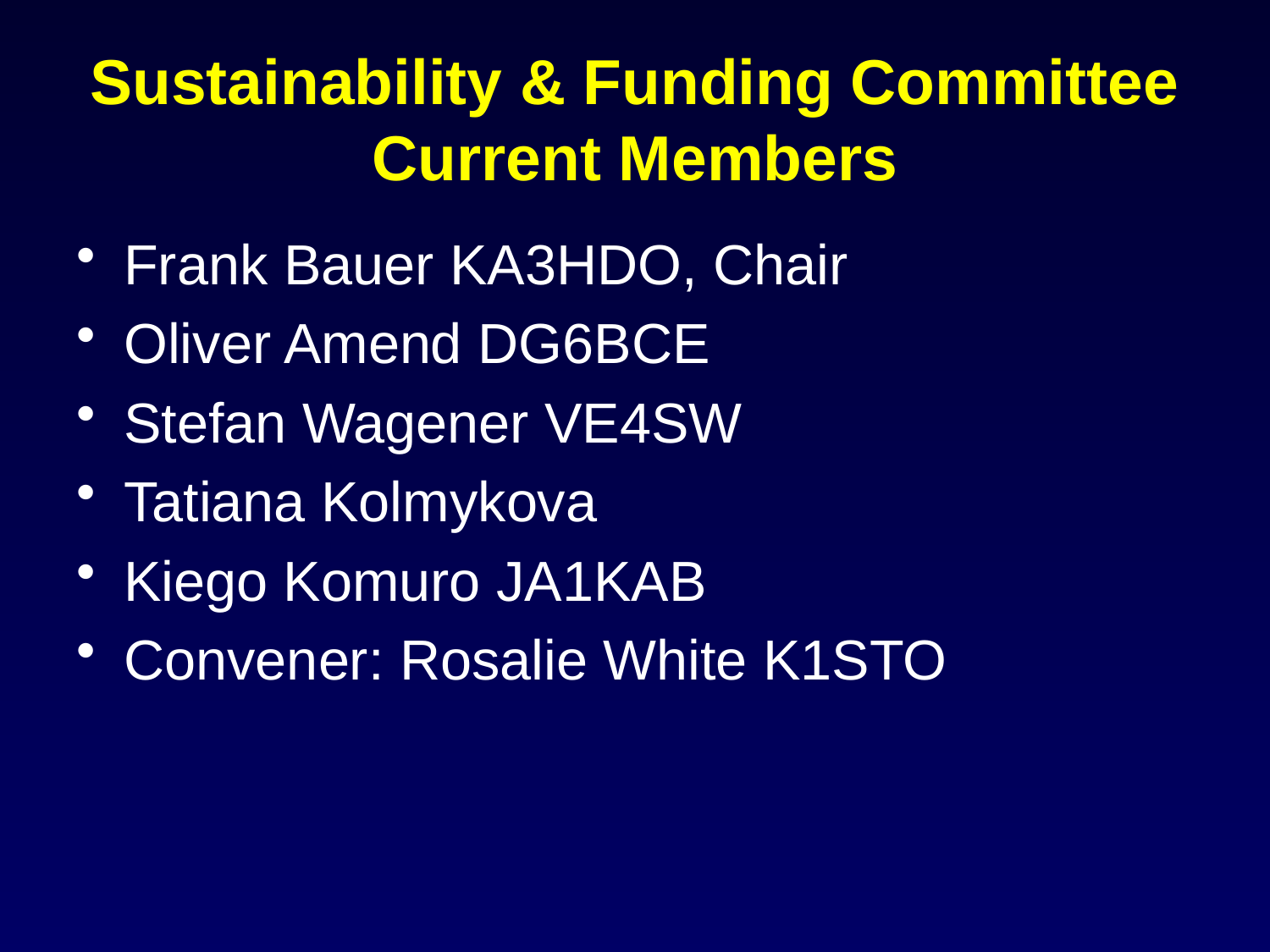

# Sustainability & Funding Committee Current Members
Frank Bauer KA3HDO, Chair
Oliver Amend DG6BCE
Stefan Wagener VE4SW
Tatiana Kolmykova
Kiego Komuro JA1KAB
Convener: Rosalie White K1STO